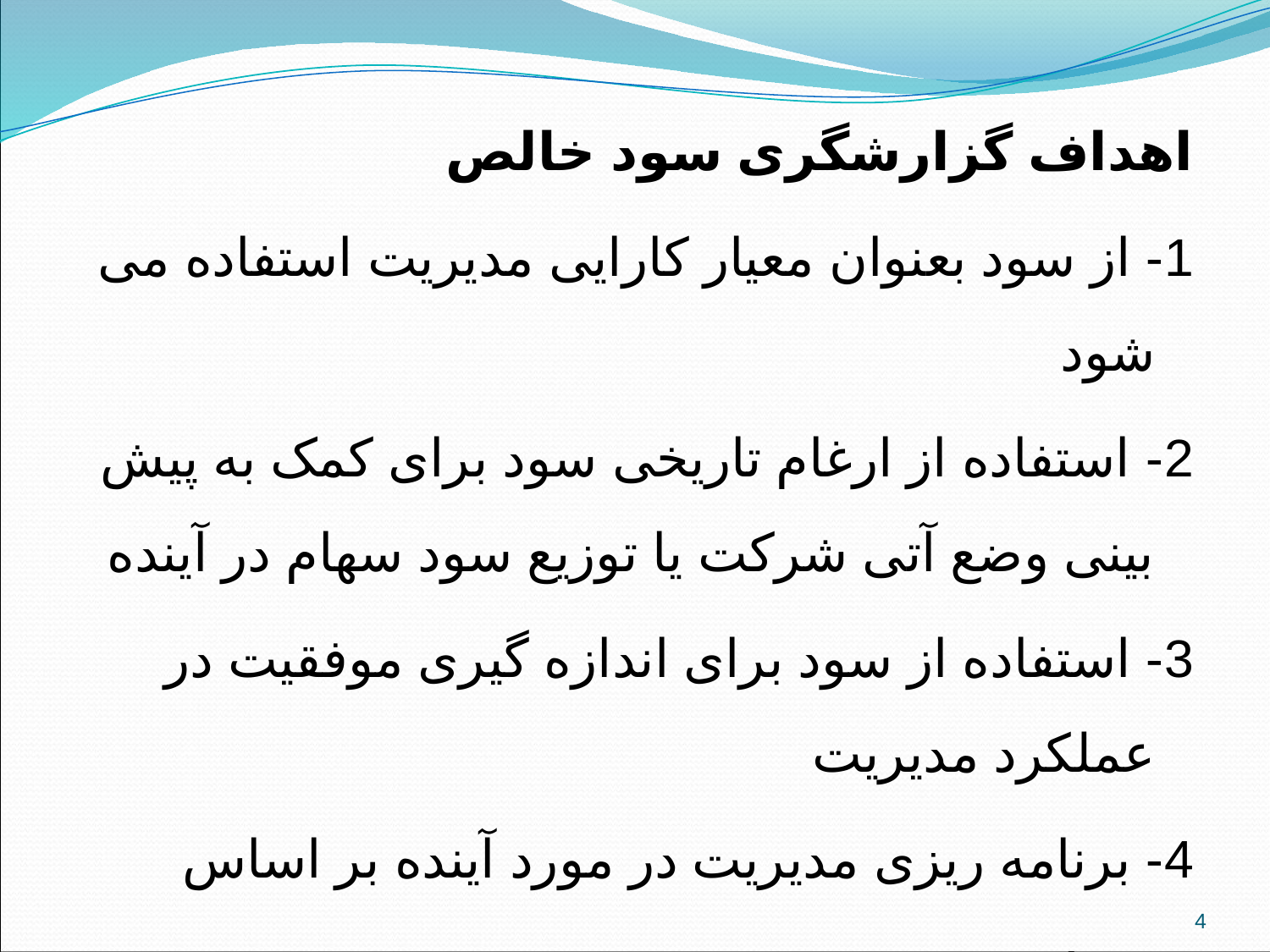

اهداف گزارشگری سود خالص
1- از سود بعنوان معیار کارایی مدیریت استفاده می شود
2- استفاده از ارغام تاریخی سود برای کمک به پیش بینی وضع آتی شرکت یا توزیع سود سهام در آینده
3- استفاده از سود برای اندازه گیری موفقیت در عملکرد مدیریت
4- برنامه ریزی مدیریت در مورد آینده بر اساس سود.
5- استفاده سرمایه گذاران از سود هر سهم برای تصمیم گیری در مورد خرید سهام شرکت.
4